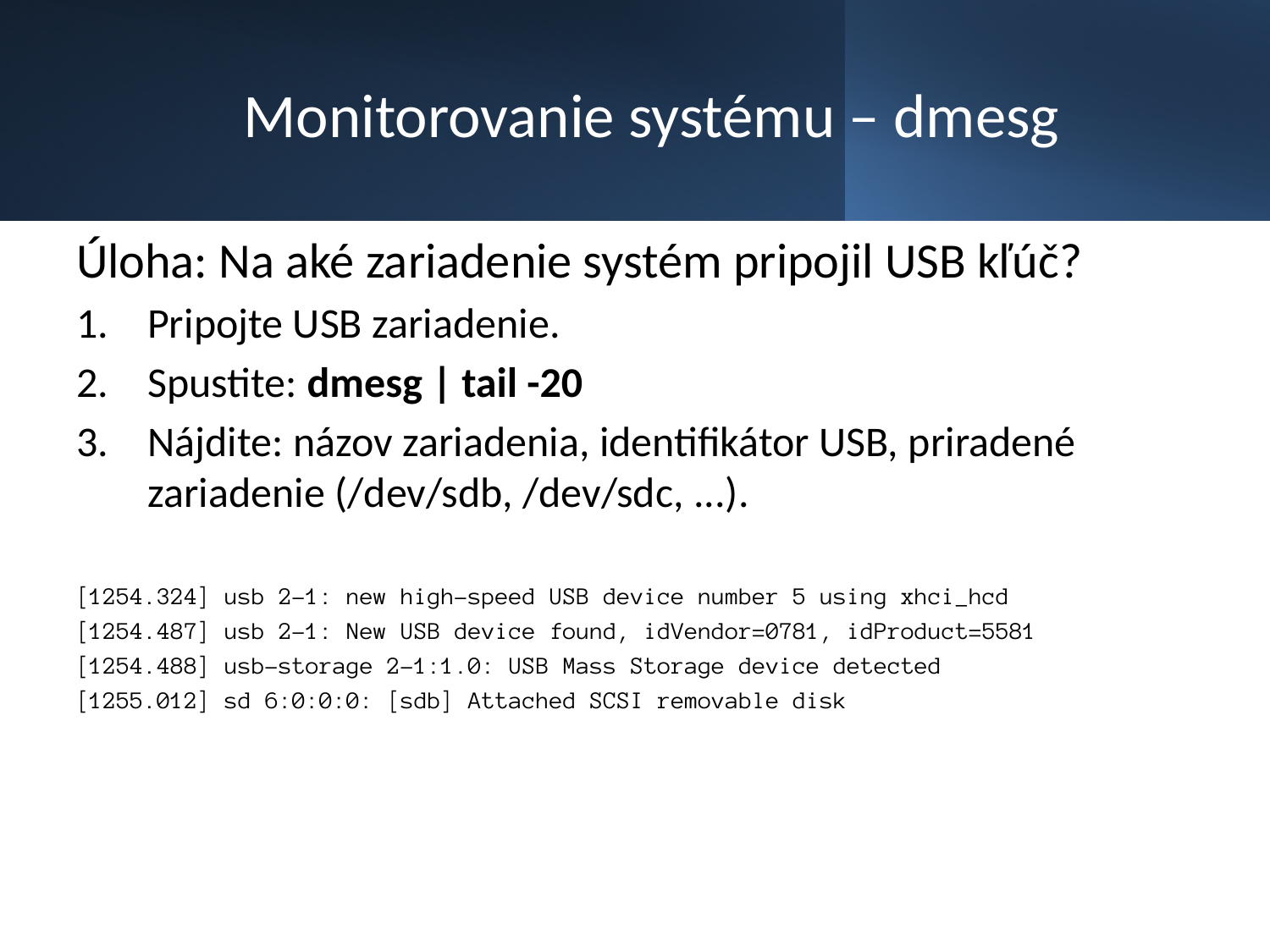

# Monitorovanie systému – dmesg
Úloha: Na aké zariadenie systém pripojil USB kľúč?
Pripojte USB zariadenie.
Spustite: dmesg | tail -20
Nájdite: názov zariadenia, identifikátor USB, priradené zariadenie (/dev/sdb, /dev/sdc, ...).

[1254.324] usb 2-1: new high-speed USB device number 5 using xhci_hcd
[1254.487] usb 2-1: New USB device found, idVendor=0781, idProduct=5581
[1254.488] usb-storage 2-1:1.0: USB Mass Storage device detected
[1255.012] sd 6:0:0:0: [sdb] Attached SCSI removable disk